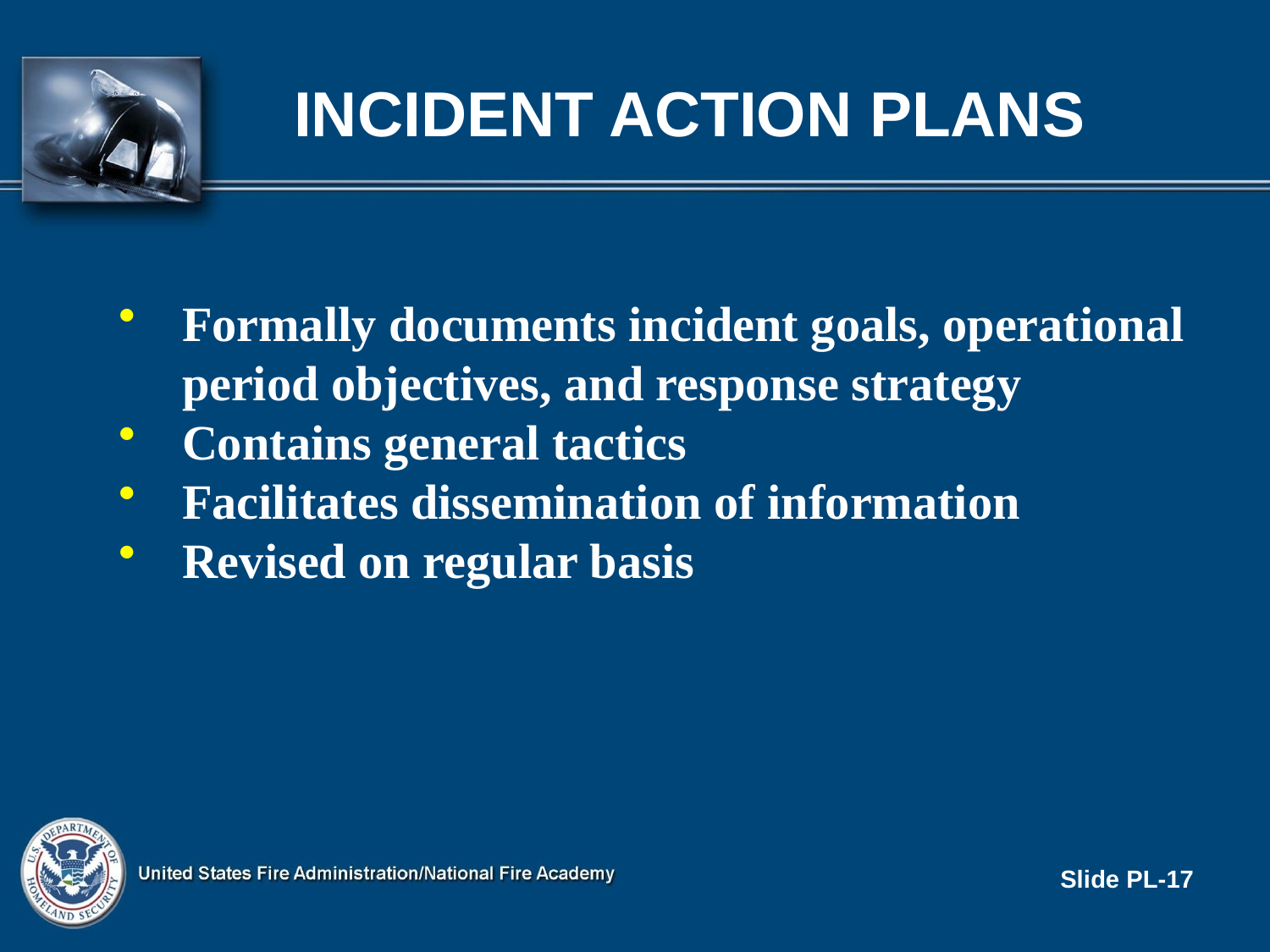

# Incident Action Plans
Formally documents incident goals, operational period objectives, and response strategy
Contains general tactics
Facilitates dissemination of information
Revised on regular basis
Slide PL-17